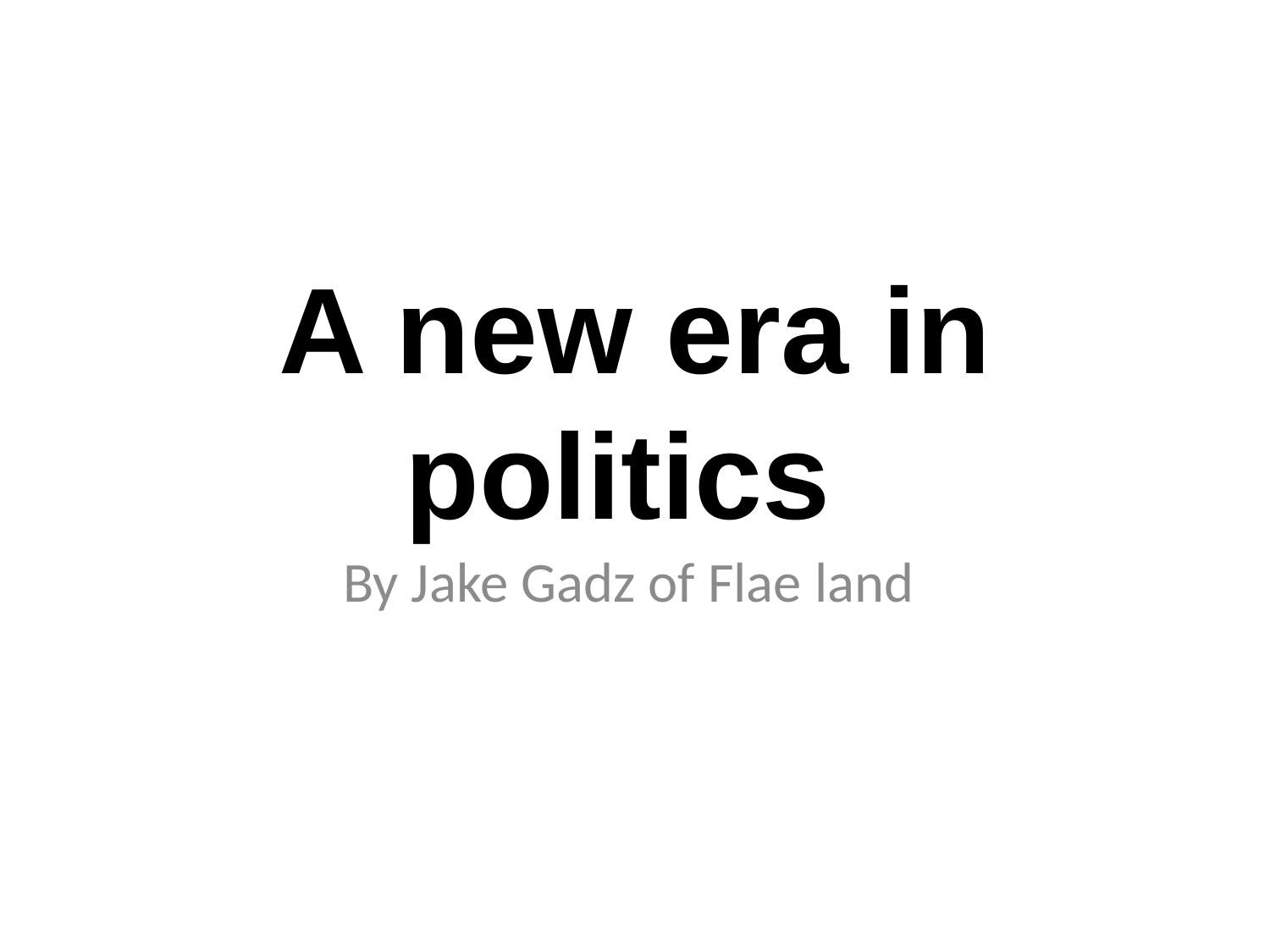

# A new era in politics
By Jake Gadz of Flae land